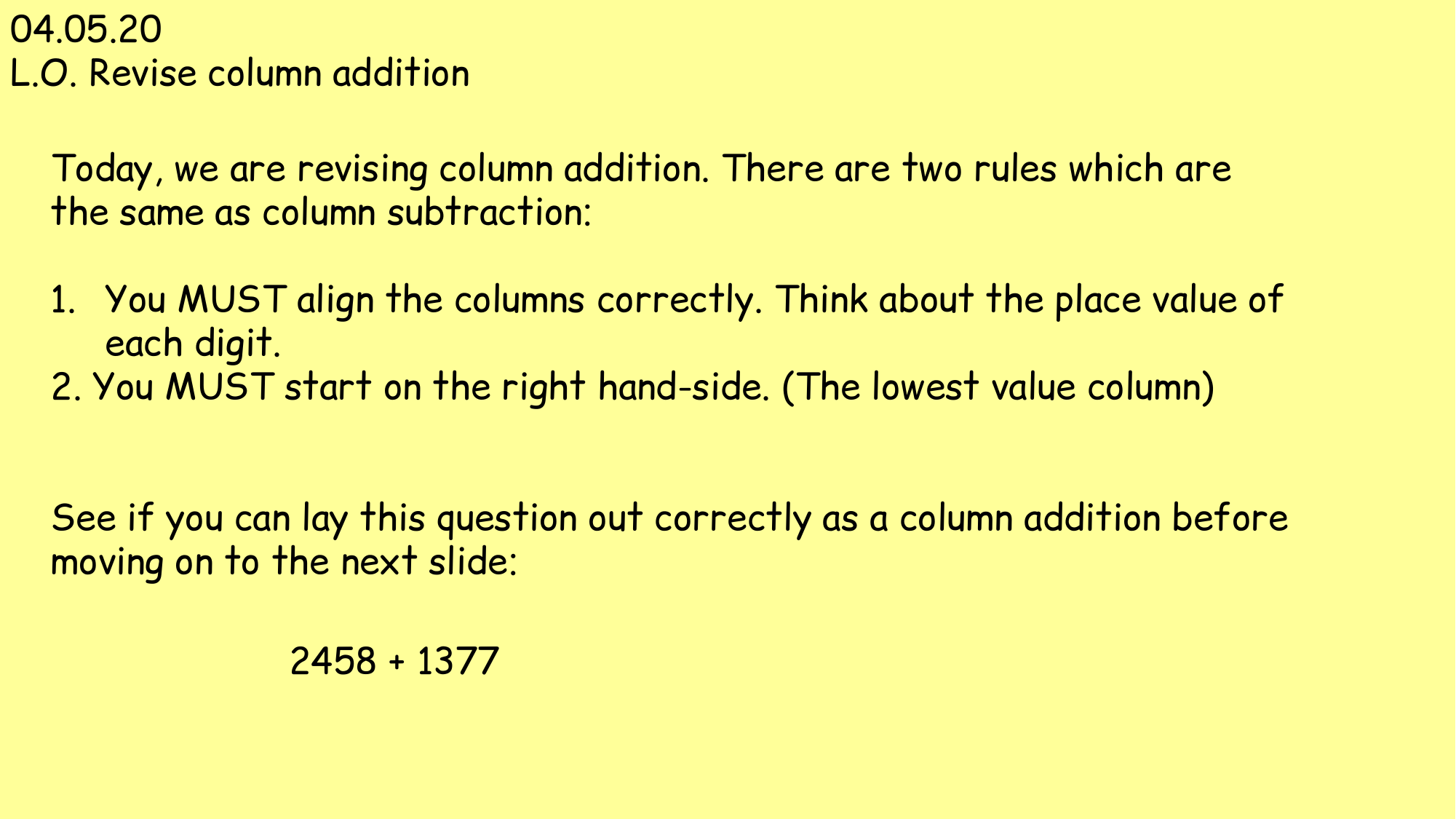

04.05.20
L.O. Revise column addition
Today, we are revising column addition. There are two rules which are
the same as column subtraction:

You MUST align the columns correctly. Think about the place value of
     each digit.
2. You MUST start on the right hand-side. (The lowest value column)

See if you can lay this question out correctly as a column addition before moving on to the next slide:
2458 + 1377